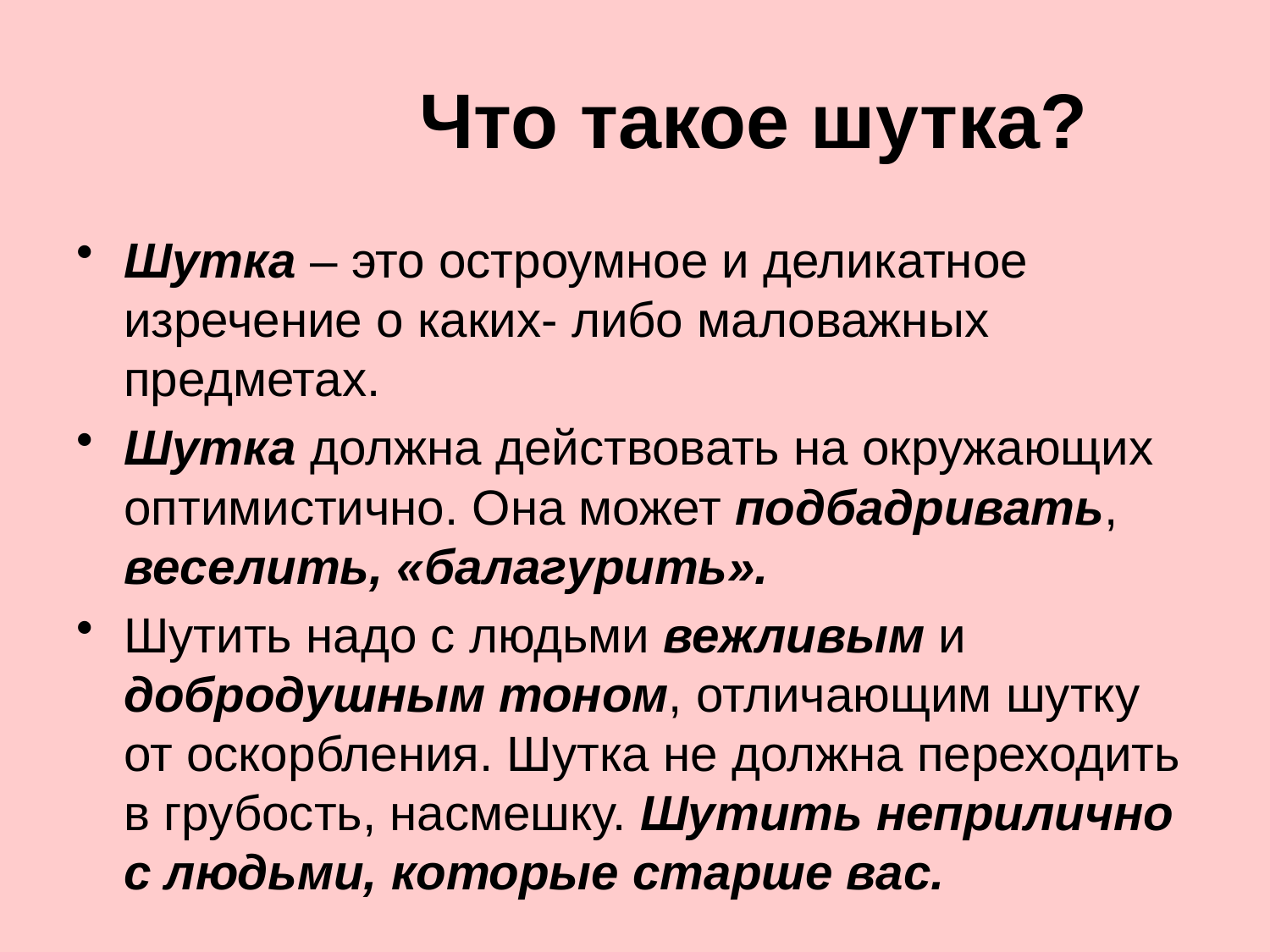

# Что такое шутка?
Шутка – это остроумное и деликатное изречение о каких- либо маловажных предметах.
Шутка должна действовать на окружающих оптимистично. Она может подбадривать, веселить, «балагурить».
Шутить надо с людьми вежливым и добродушным тоном, отличающим шутку от оскорбления. Шутка не должна переходить в грубость, насмешку. Шутить неприлично с людьми, которые старше вас.